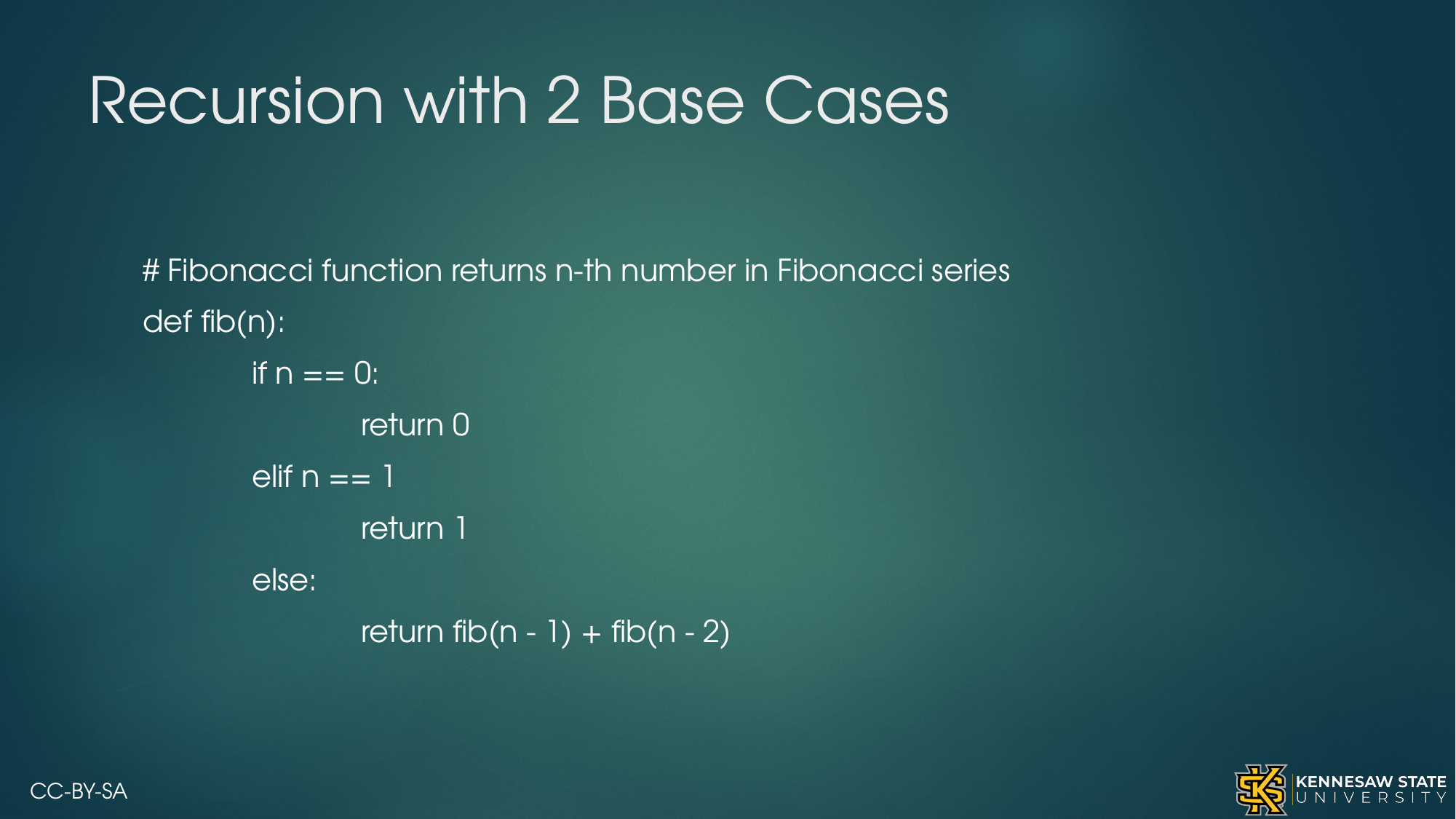

# Recursion with 2 Base Cases
# Fibonacci function returns n-th number in Fibonacci series
def fib(n):
	if n == 0:
		return 0
	elif n == 1
		return 1
	else:
		return fib(n - 1) + fib(n - 2)